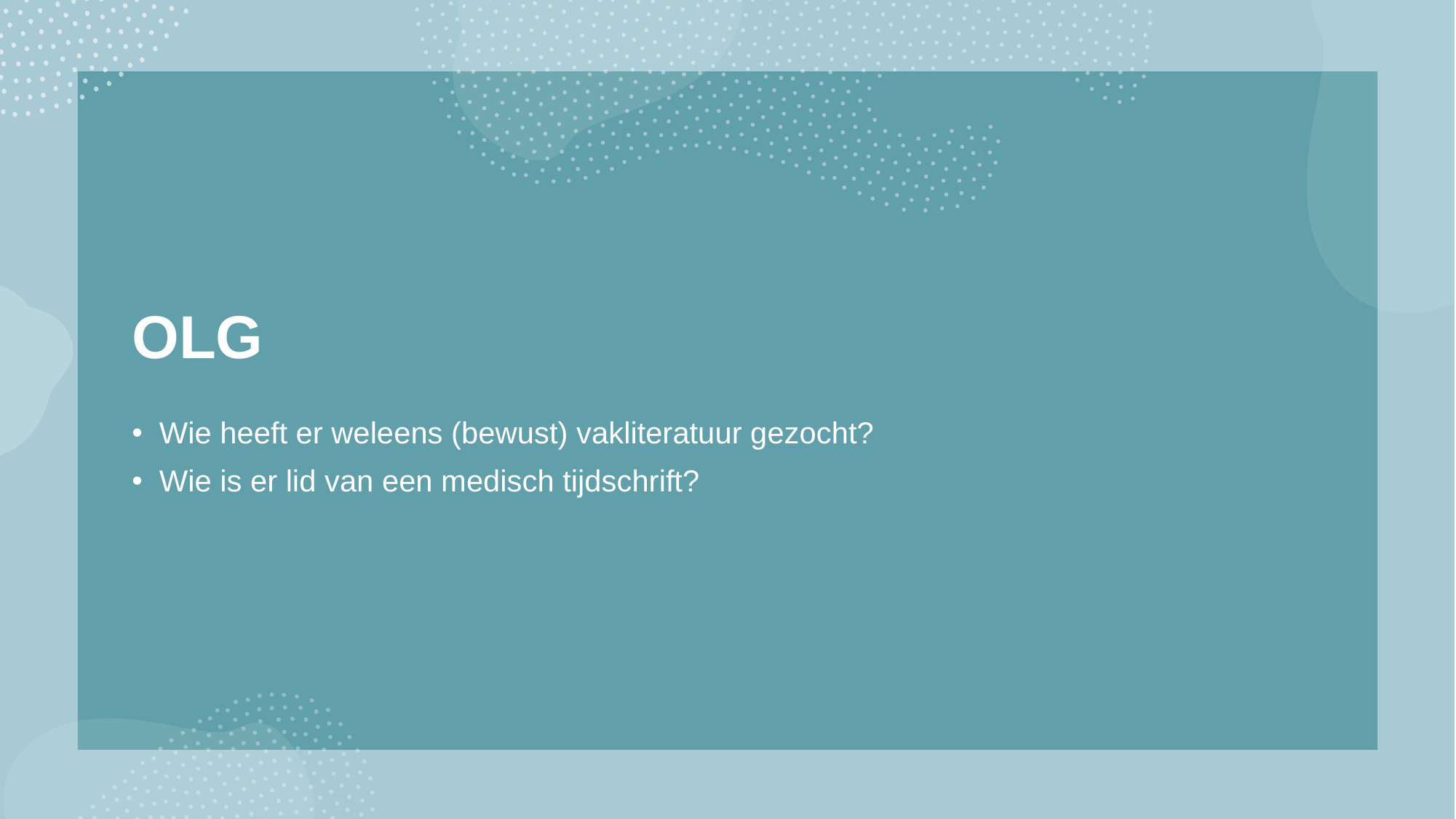

# OLG
Wie heeft er weleens (bewust) vakliteratuur gezocht?
Wie is er lid van een medisch tijdschrift?